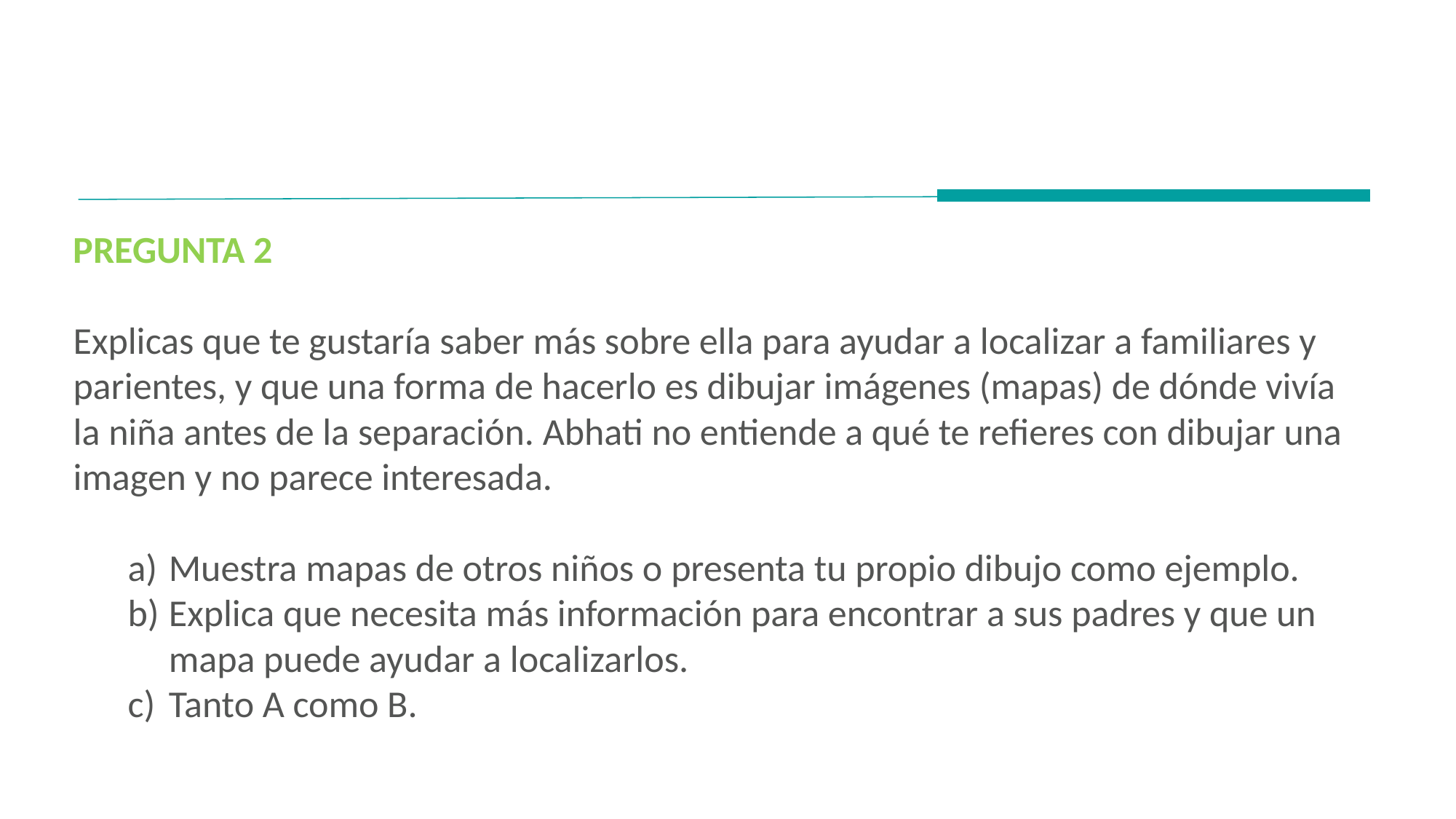

PREGUNTA 2

Explicas que te gustaría saber más sobre ella para ayudar a localizar a familiares y parientes, y que una forma de hacerlo es dibujar imágenes (mapas) de dónde vivía la niña antes de la separación. Abhati no entiende a qué te refieres con dibujar una imagen y no parece interesada.
Muestra mapas de otros niños o presenta tu propio dibujo como ejemplo.
Explica que necesita más información para encontrar a sus padres y que un mapa puede ayudar a localizarlos.
Tanto A como B.